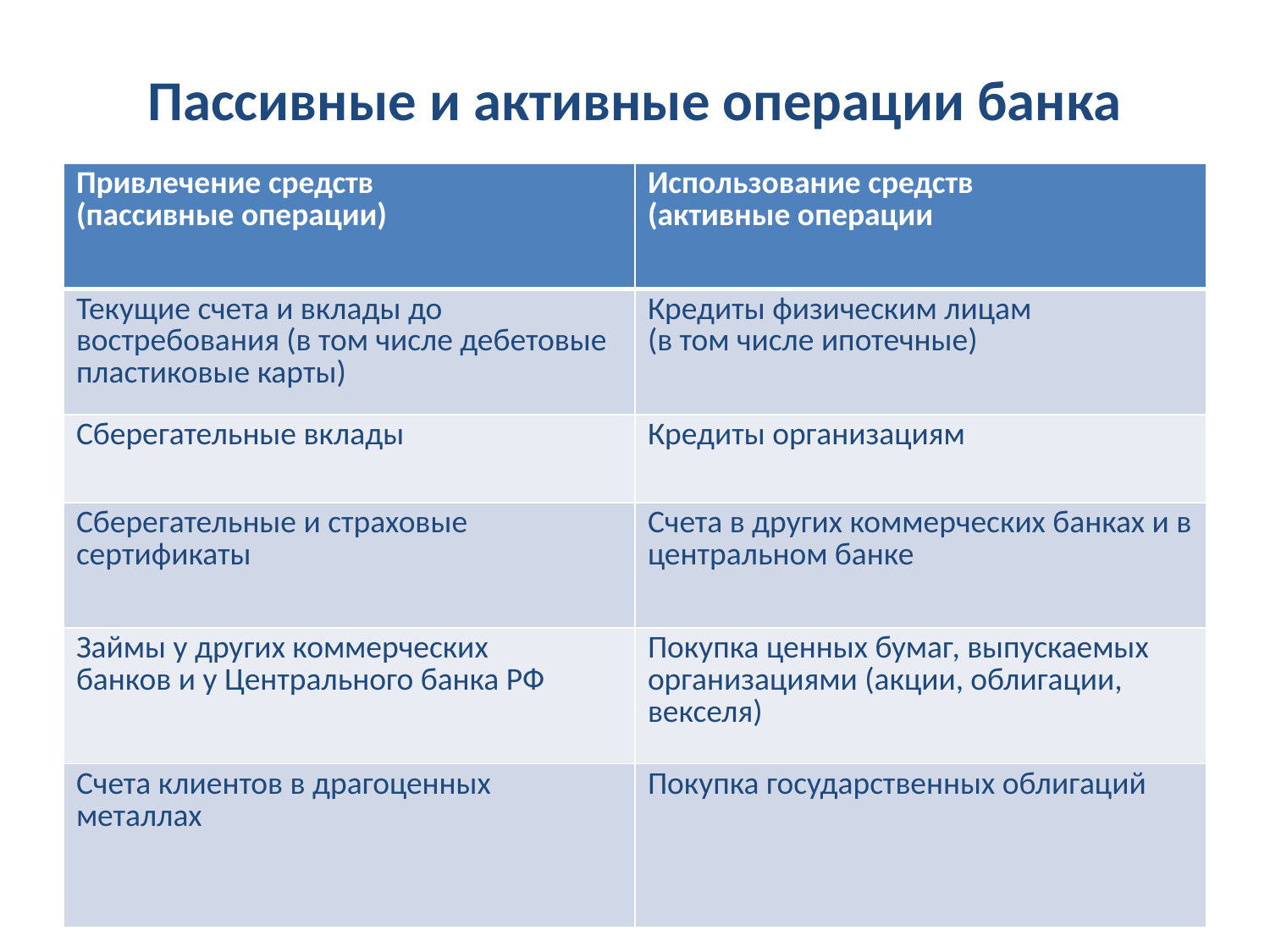

# Пассивные и активные операции банка
| Привлечение средств (пассивные операции) | Использование средств (активные операции |
| --- | --- |
| Текущие счета и вклады до востребования (в том числе дебетовые пластиковые карты) | Кредиты физическим лицам (в том числе ипотечные) |
| Сберегательные вклады | Кредиты организациям |
| Сберегательные и страховые сертификаты | Счета в других коммерческих банках и в центральном банке |
| Займы у других коммерческих банков и у Центрального банка РФ | Покупка ценных бумаг, выпускаемых организациями (акции, облигации, векселя) |
| Счета клиентов в драгоценных металлах | Покупка государственных облигаций |